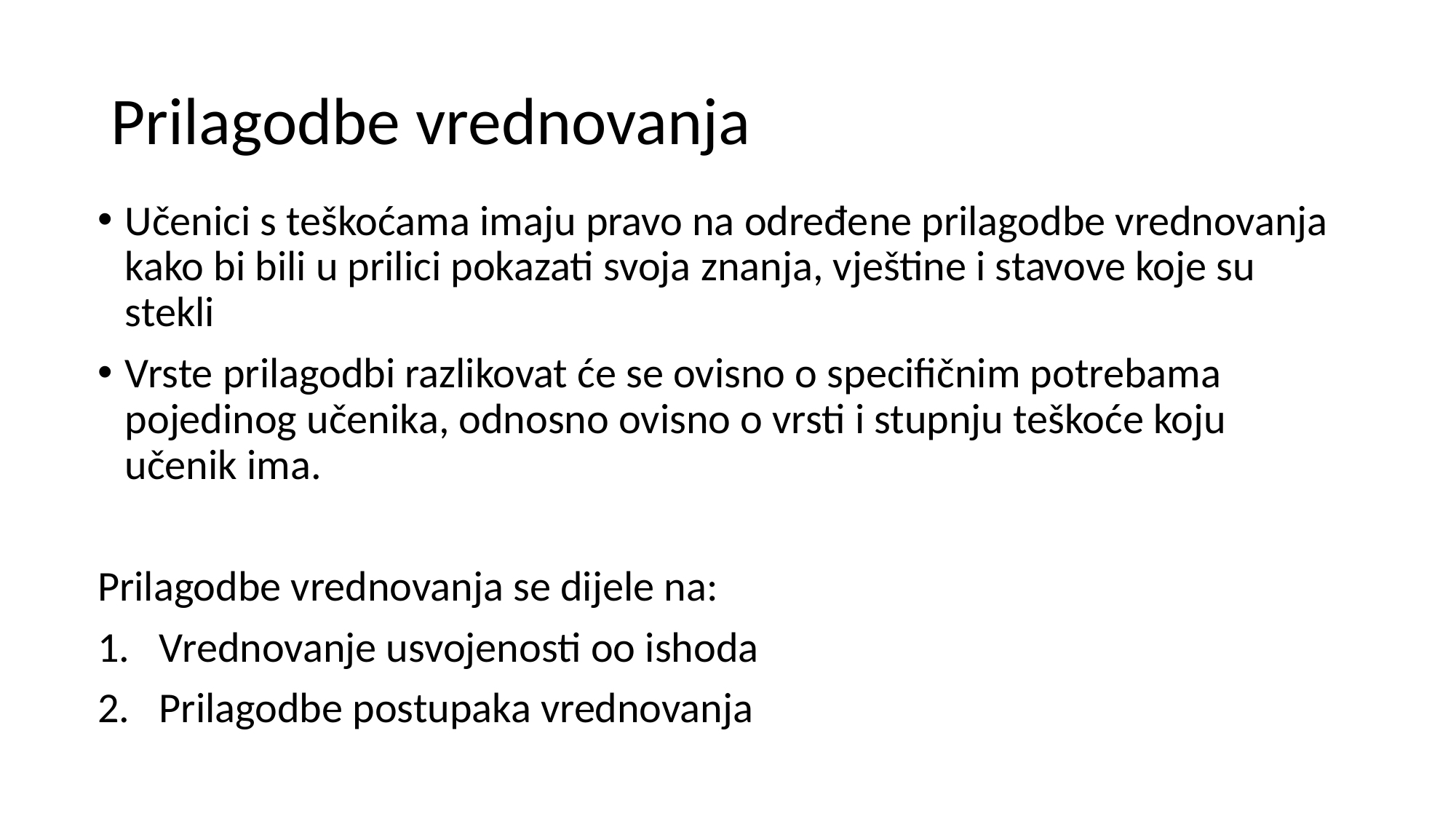

# Prilagodbe vrednovanja
Učenici s teškoćama imaju pravo na određene prilagodbe vrednovanja kako bi bili u prilici pokazati svoja znanja, vještine i stavove koje su stekli
Vrste prilagodbi razlikovat će se ovisno o specifičnim potrebama pojedinog učenika, odnosno ovisno o vrsti i stupnju teškoće koju učenik ima.

Prilagodbe vrednovanja se dijele na:
Vrednovanje usvojenosti oo ishoda
Prilagodbe postupaka vrednovanja